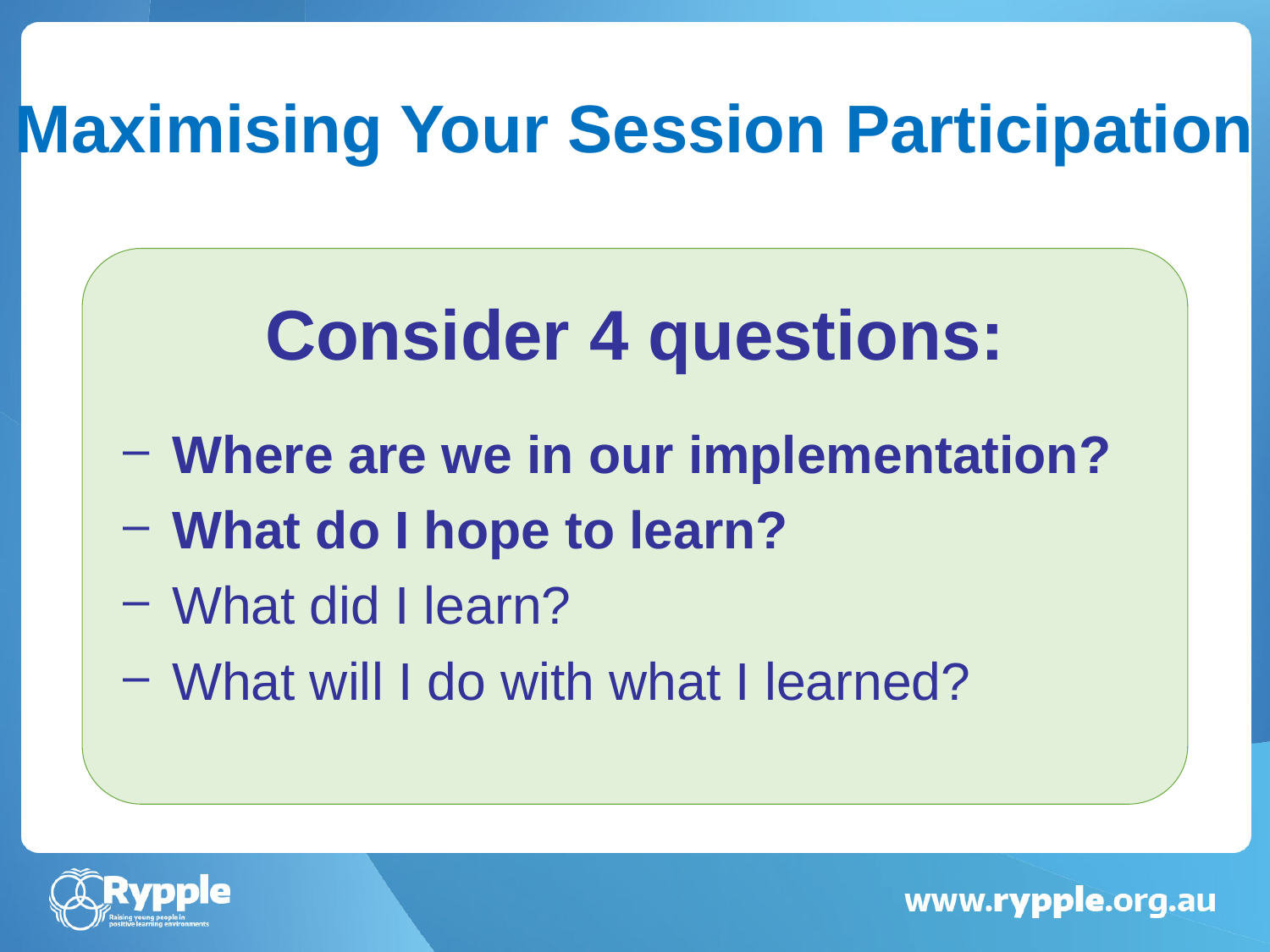

# Maximising Your Session Participation
Consider 4 questions:

Where are we in our implementation?
What do I hope to learn?
What did I learn?
What will I do with what I learned?